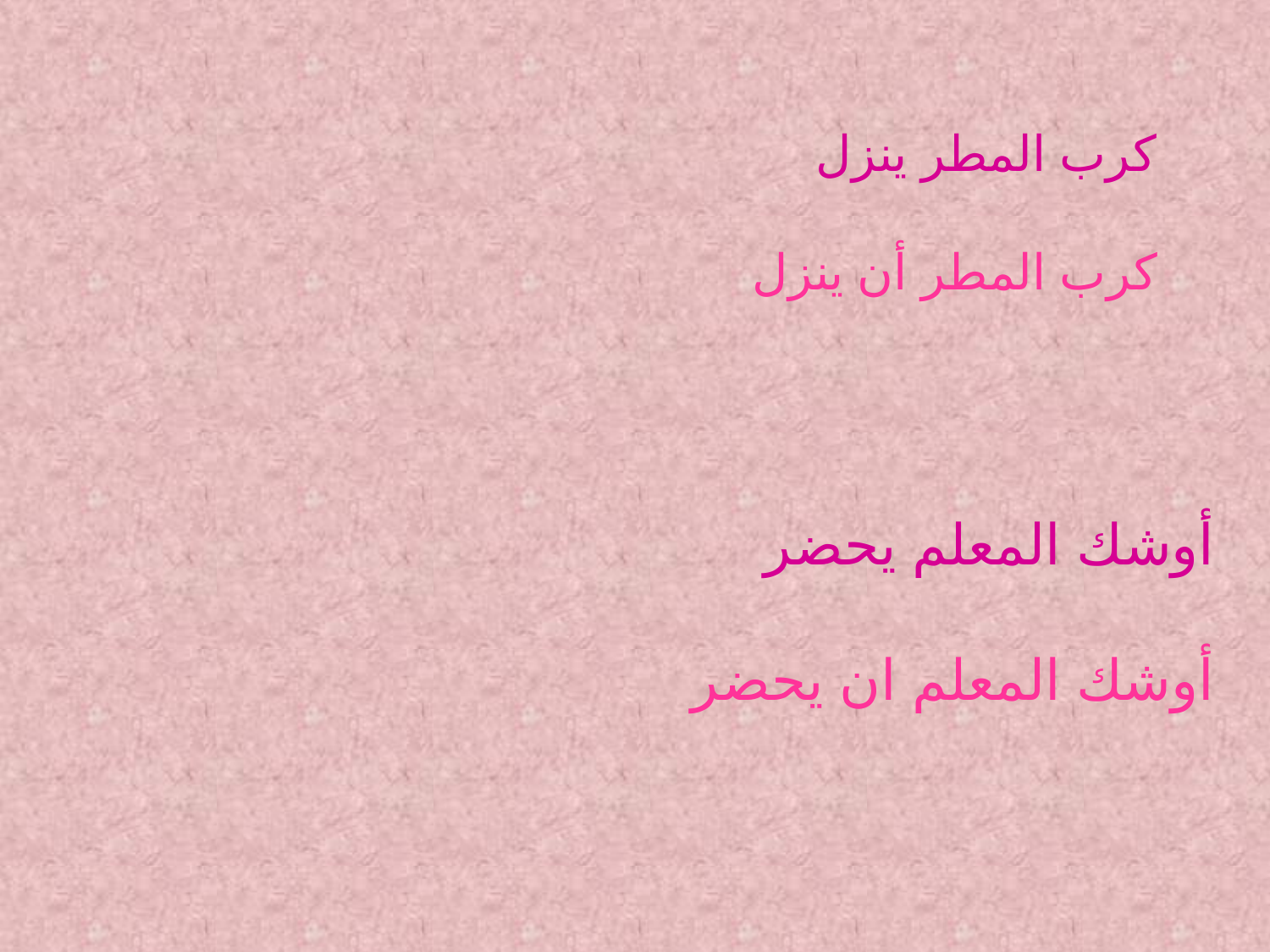

كرب المطر ينزل

كرب المطر أن ينزل

أوشك المعلم يحضر

أوشك المعلم ان يحضر